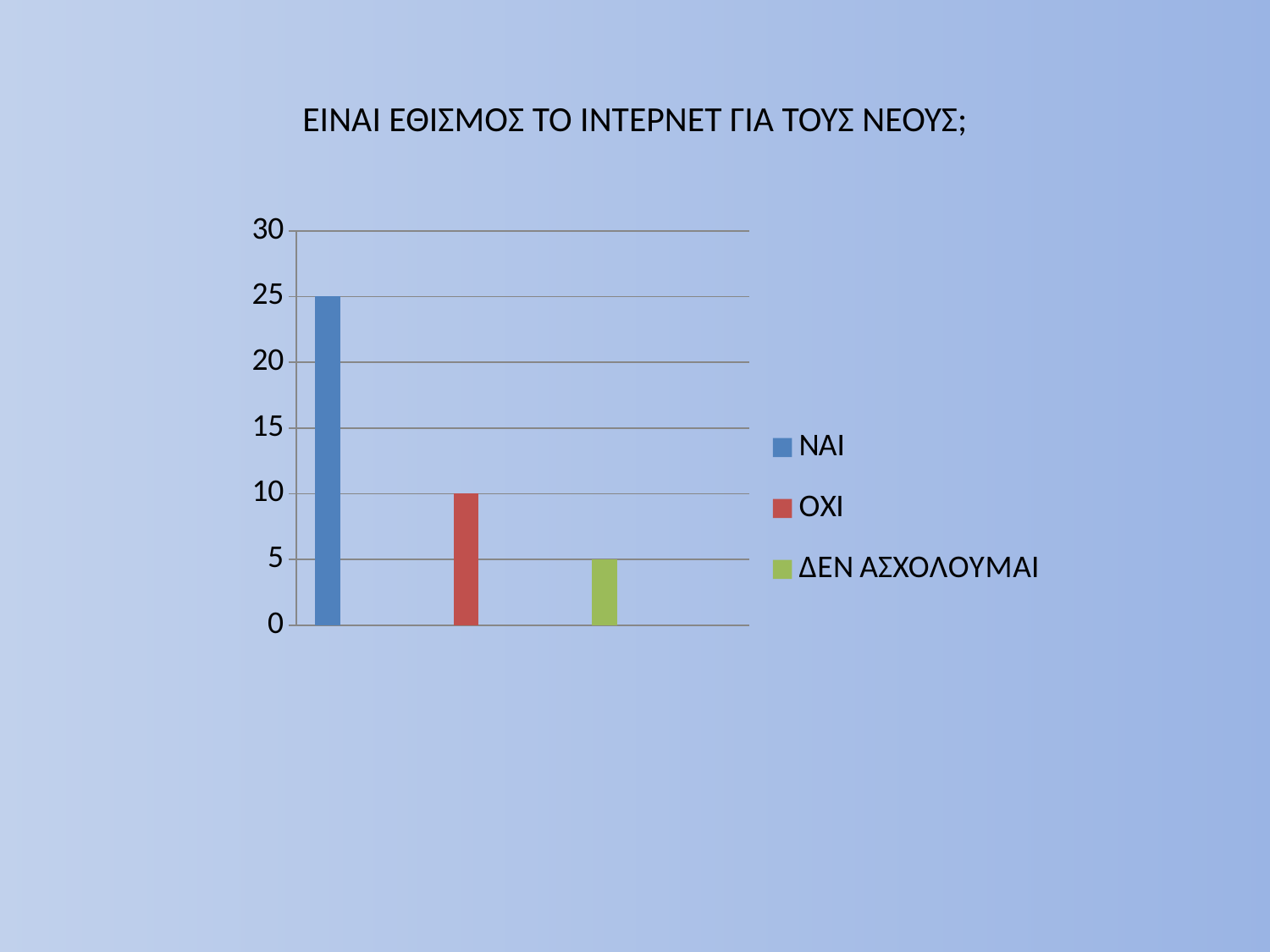

# ΕΙΝΑΙ ΕΘΙΣΜΟΣ ΤΟ ΙΝΤΕΡΝΕΤ ΓΙΑ ΤΟΥΣ ΝΕΟΥΣ;

### Chart

| Category | ΝΑΙ | ΌΧΙ | ΔΕΝ ΑΣΧΟΛΟΥΜΑΙ |
|---|---|---|---|
| ΝΑΙ | 25.0 | None | None |
| ΌΧΙ | None | 10.0 | None |
| ΔΕΝ ΑΣΧΟΛΟΥΜΑΙ | None | None | 5.0 |